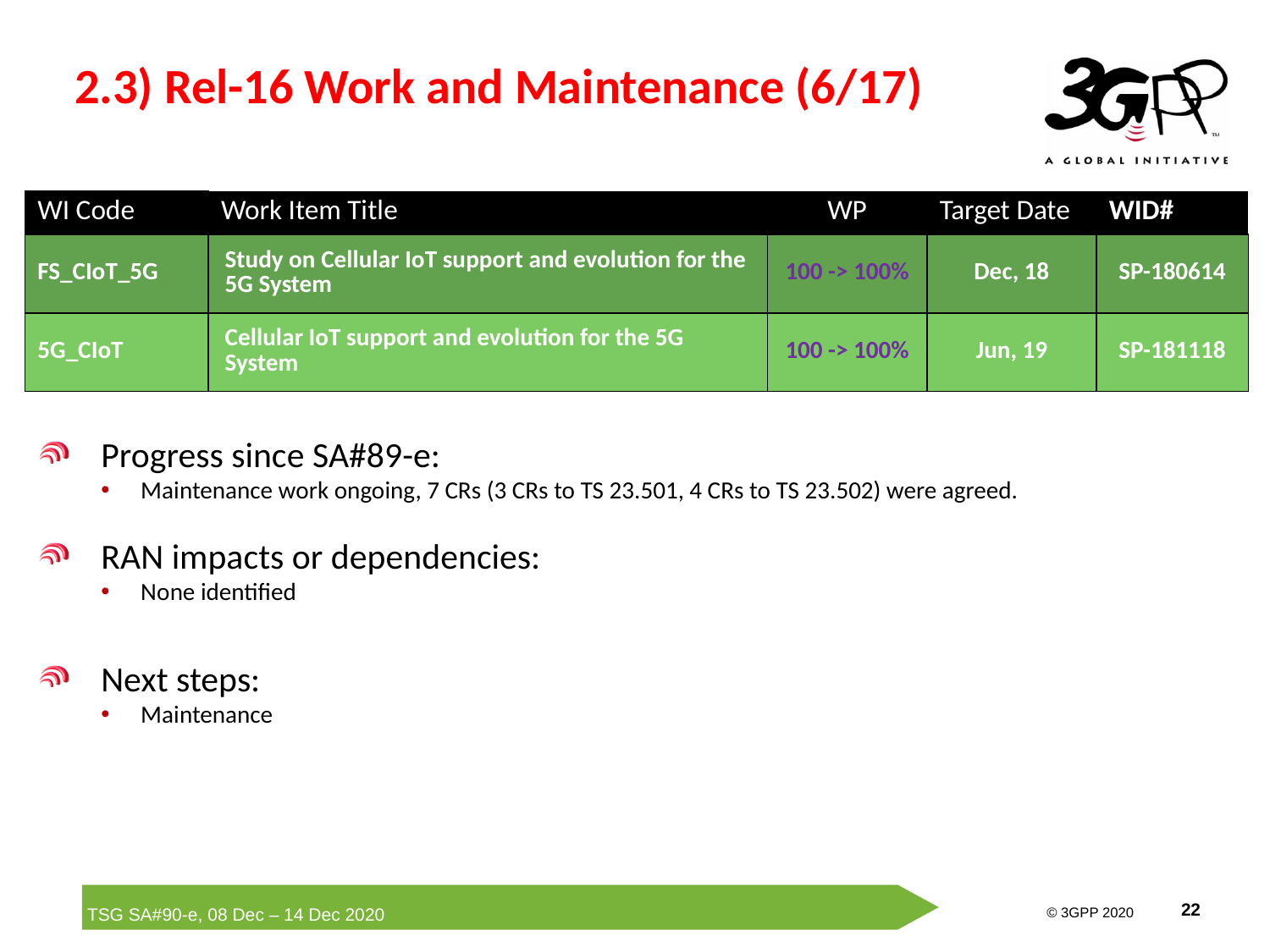

# 2.3) Rel-16 Work and Maintenance (6/17)
| WI Code | Work Item Title | WP | Target Date | WID# |
| --- | --- | --- | --- | --- |
| FS\_CIoT\_5G | Study on Cellular IoT support and evolution for the 5G System | 100 -> 100% | Dec, 18 | SP-180614 |
| 5G\_CIoT | Cellular IoT support and evolution for the 5G System | 100 -> 100% | Jun, 19 | SP-181118 |
Progress since SA#89-e:
Maintenance work ongoing, 7 CRs (3 CRs to TS 23.501, 4 CRs to TS 23.502) were agreed.

RAN impacts or dependencies:
None identified

Next steps:
Maintenance